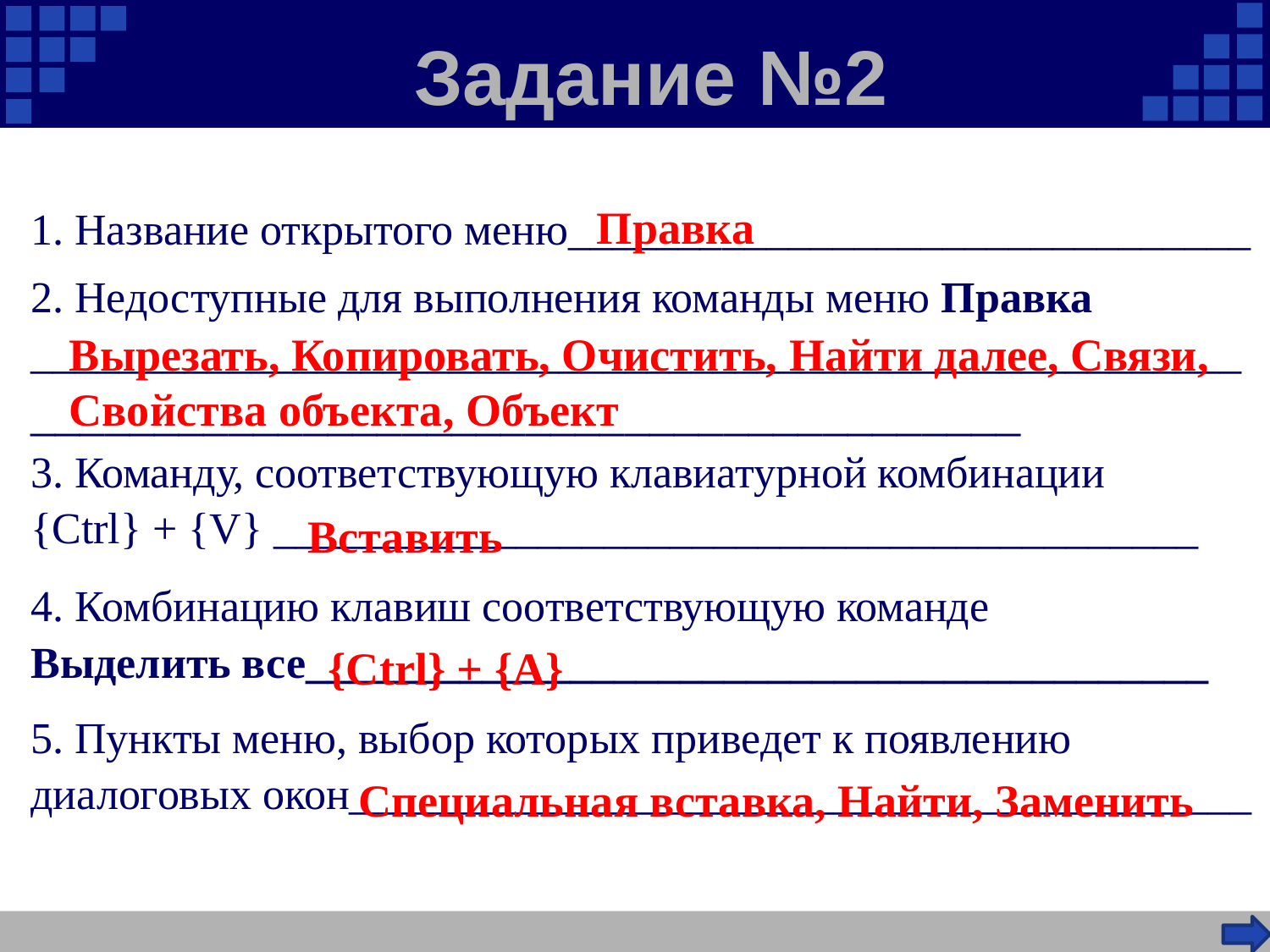

Задание №2
| 1. Название открытого меню\_\_\_\_\_\_\_\_\_\_\_\_\_\_\_\_\_\_\_\_\_\_\_\_\_\_\_\_\_\_\_ |
| --- |
| 2. Недоступные для выполнения команды меню Правка \_\_\_\_\_\_\_\_\_\_\_\_\_\_\_\_\_\_\_\_\_\_\_\_\_\_\_\_\_\_\_\_\_\_\_\_\_\_\_\_\_\_\_\_\_\_\_\_\_\_\_\_\_\_\_ \_\_\_\_\_\_\_\_\_\_\_\_\_\_\_\_\_\_\_\_\_\_\_\_\_\_\_\_\_\_\_\_\_\_\_\_\_\_\_\_ |
| 3. Команду, соответствующую клавиатурной комбинации {Ctrl} + {V} \_\_\_\_\_\_\_\_\_\_\_\_\_\_\_\_\_\_\_\_\_\_\_\_\_\_\_\_\_\_\_\_\_\_\_\_\_\_\_\_\_\_ |
| 4. Комбинацию клавиш соответствующую команде Выделить все\_\_\_\_\_\_\_\_\_\_\_\_\_\_\_\_\_\_\_\_\_\_\_\_\_\_\_\_\_\_\_\_\_\_\_\_\_\_\_\_\_ |
| 5. Пункты меню, выбор которых приведет к появлению диалоговых окон\_\_\_\_\_\_\_\_\_\_\_\_\_\_\_\_\_\_\_\_\_\_\_\_\_\_\_\_\_\_\_\_\_\_\_\_\_\_\_\_\_ |
Правка
Вырезать, Копировать, Очистить, Найти далее, Связи,
Свойства объекта, Объект
Вставить
{Ctrl} + {А}
Специальная вставка, Найти, Заменить